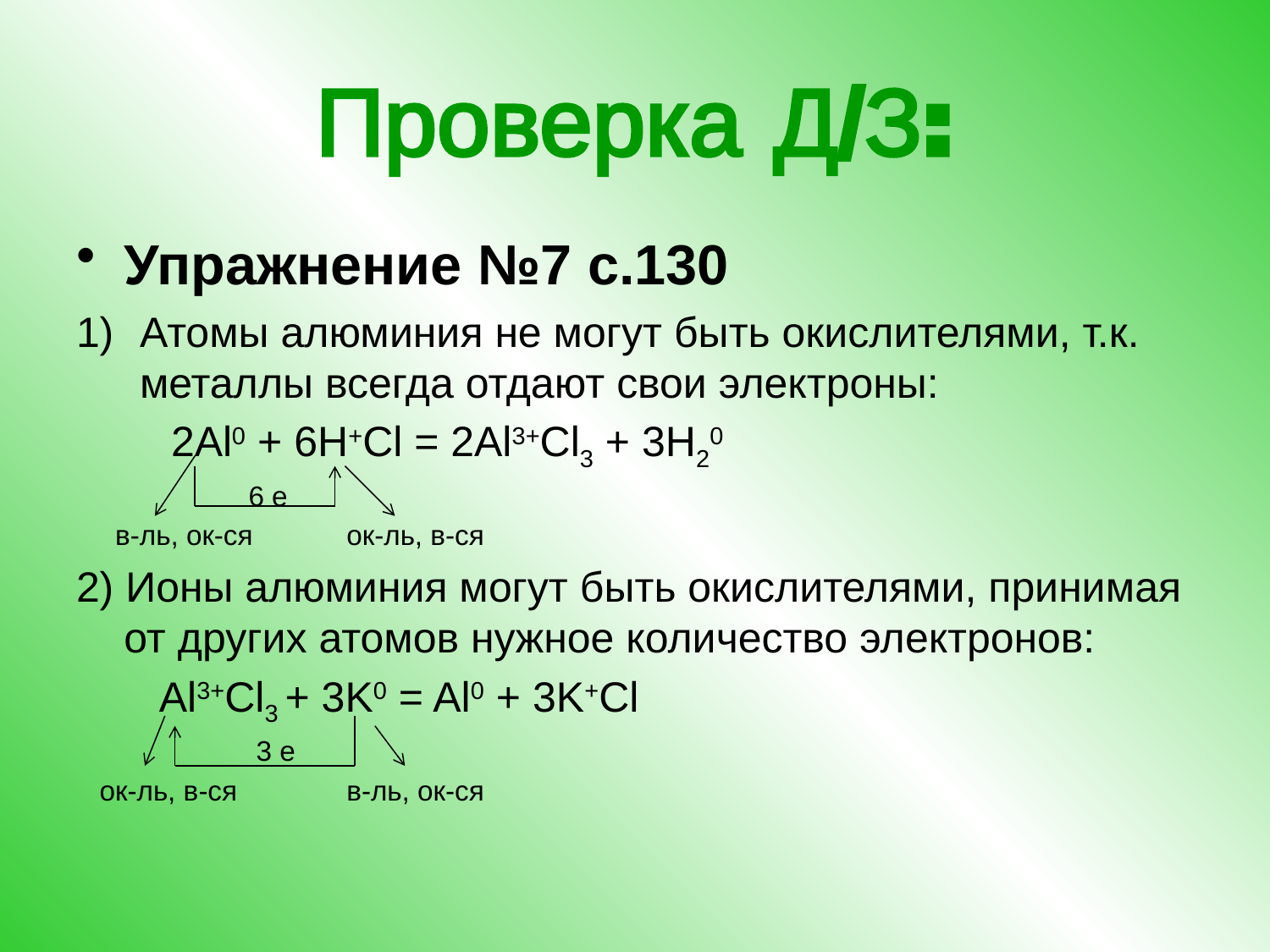

# Проверка Д/З:
Упражнение №7 с.130
Атомы алюминия не могут быть окислителями, т.к. металлы всегда отдают свои электроны:
        2Al0 + 6H+Cl = 2Al3+Cl3 + 3H20
                      6 e
     в-ль, ок-ся            ок-ль, в-ся
2) Ионы алюминия могут быть окислителями, принимая от других атомов нужное количество электронов:
       Al3+Cl3 + 3K0 = Al0 + 3K+Cl
                       3 e
   ок-ль, в-ся              в-ль, ок-ся